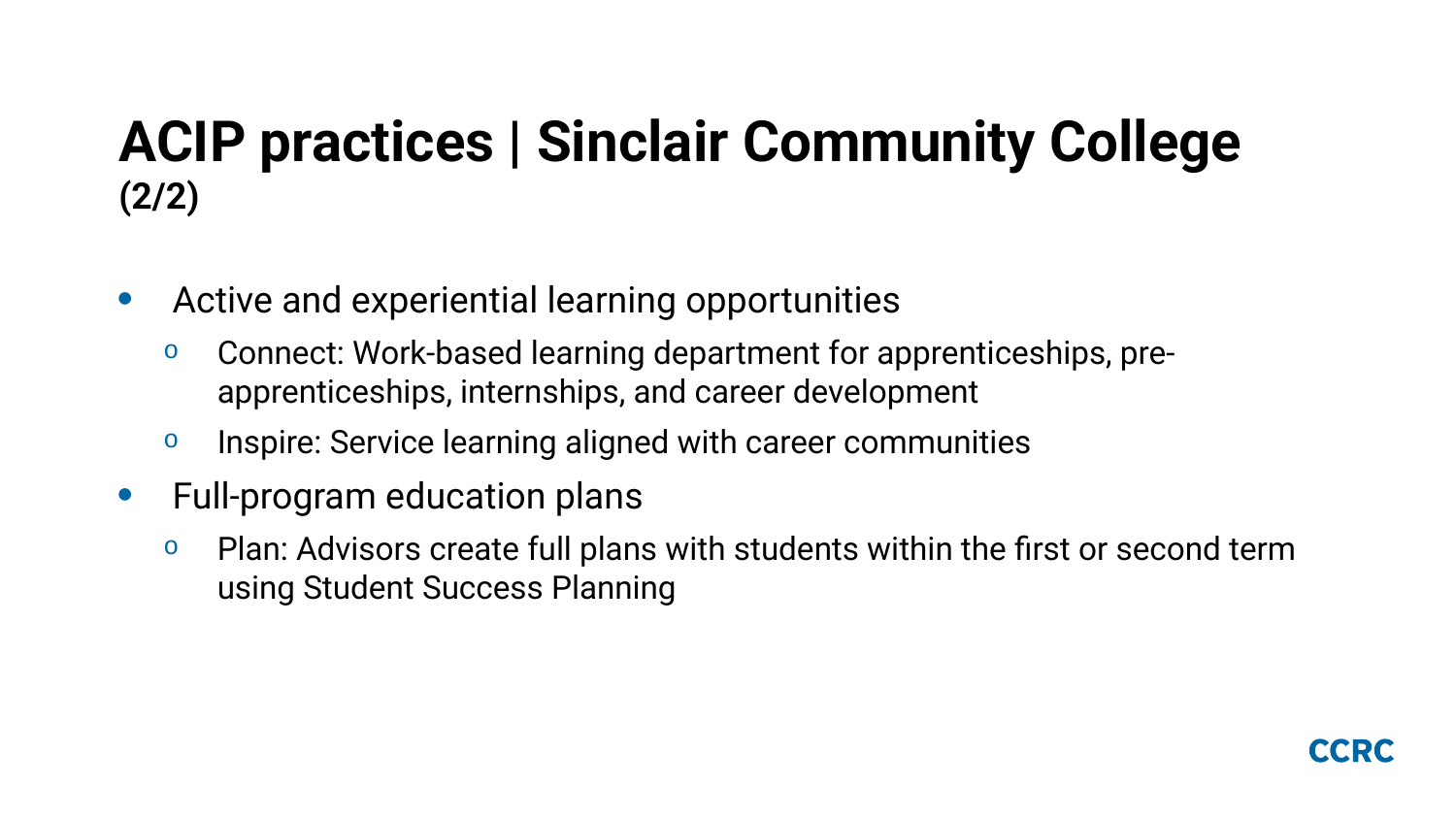

# ACIP practices | Sinclair Community College (2/2)
Active and experiential learning opportunities
Connect: Work-based learning department for apprenticeships, pre-apprenticeships, internships, and career development
Inspire: Service learning aligned with career communities
Full-program education plans
Plan: Advisors create full plans with students within the first or second term using Student Success Planning